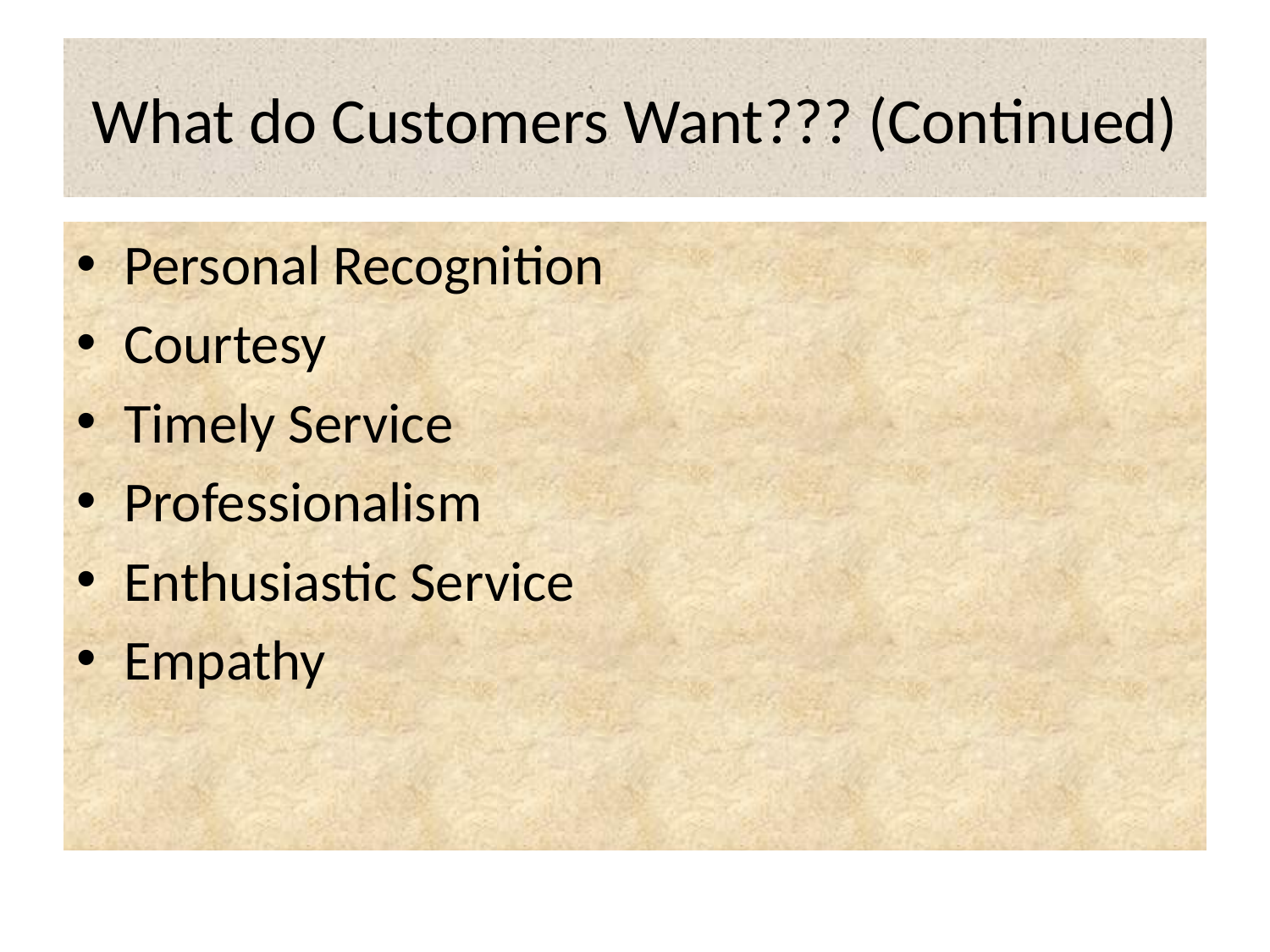

# What do Customers Want??? (Continued)
Personal Recognition
Courtesy
Timely Service
Professionalism
Enthusiastic Service
Empathy